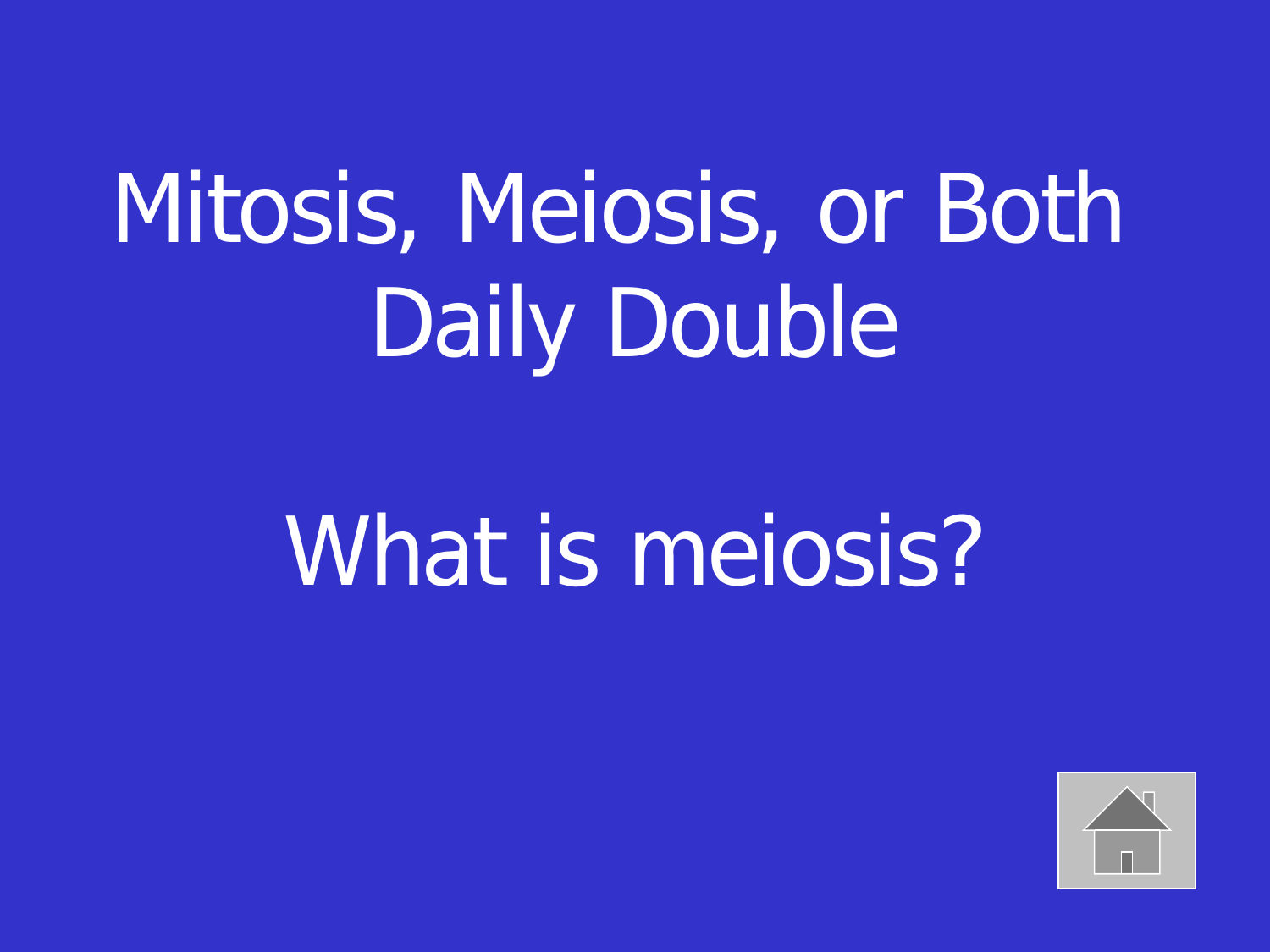

# Mitosis, Meiosis, or Both Daily Double What is meiosis?